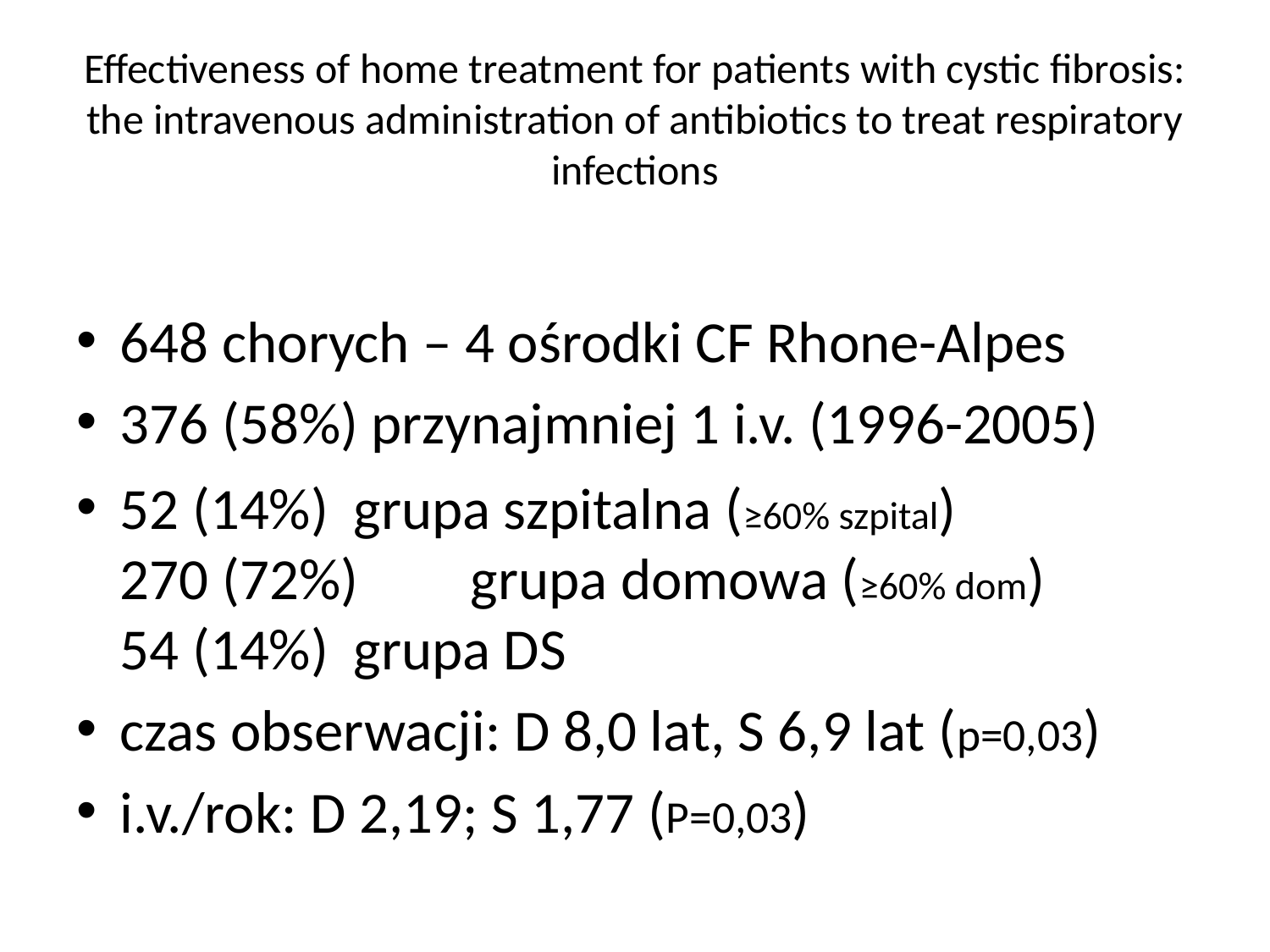

# Effectiveness of home treatment for patients with cystic fibrosis: the intravenous administration of antibiotics to treat respiratory infections
648 chorych – 4 ośrodki CF Rhone-Alpes
376 (58%) przynajmniej 1 i.v. (1996-2005)
52 (14%) 	grupa szpitalna (≥60% szpital)
270 (72%) 	grupa domowa (≥60% dom)
54 (14%) 	grupa DS
czas obserwacji: D 8,0 lat, S 6,9 lat (p=0,03)
i.v./rok: D 2,19; S 1,77 (P=0,03)